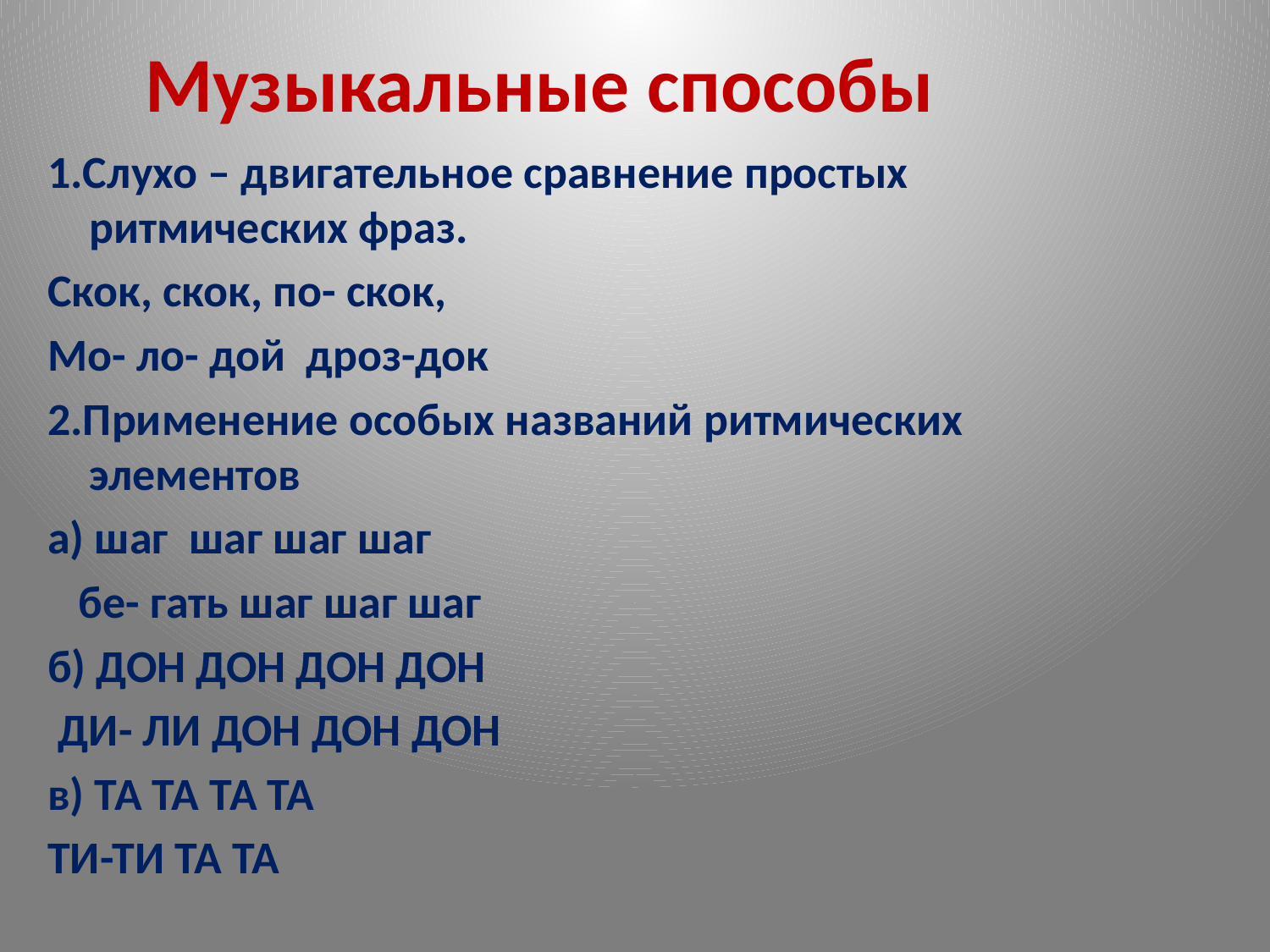

Музыкальные способы
1.Слухо – двигательное сравнение простых ритмических фраз.
Скок, скок, по- скок,
Мо- ло- дой  дроз-док
2.Применение особых названий ритмических элементов
а) шаг  шаг шаг шаг
   бе- гать шаг шаг шаг
б) ДОН ДОН ДОН ДОН
 ДИ- ЛИ ДОН ДОН ДОН
в) ТА ТА ТА ТА
ТИ-ТИ ТА ТА